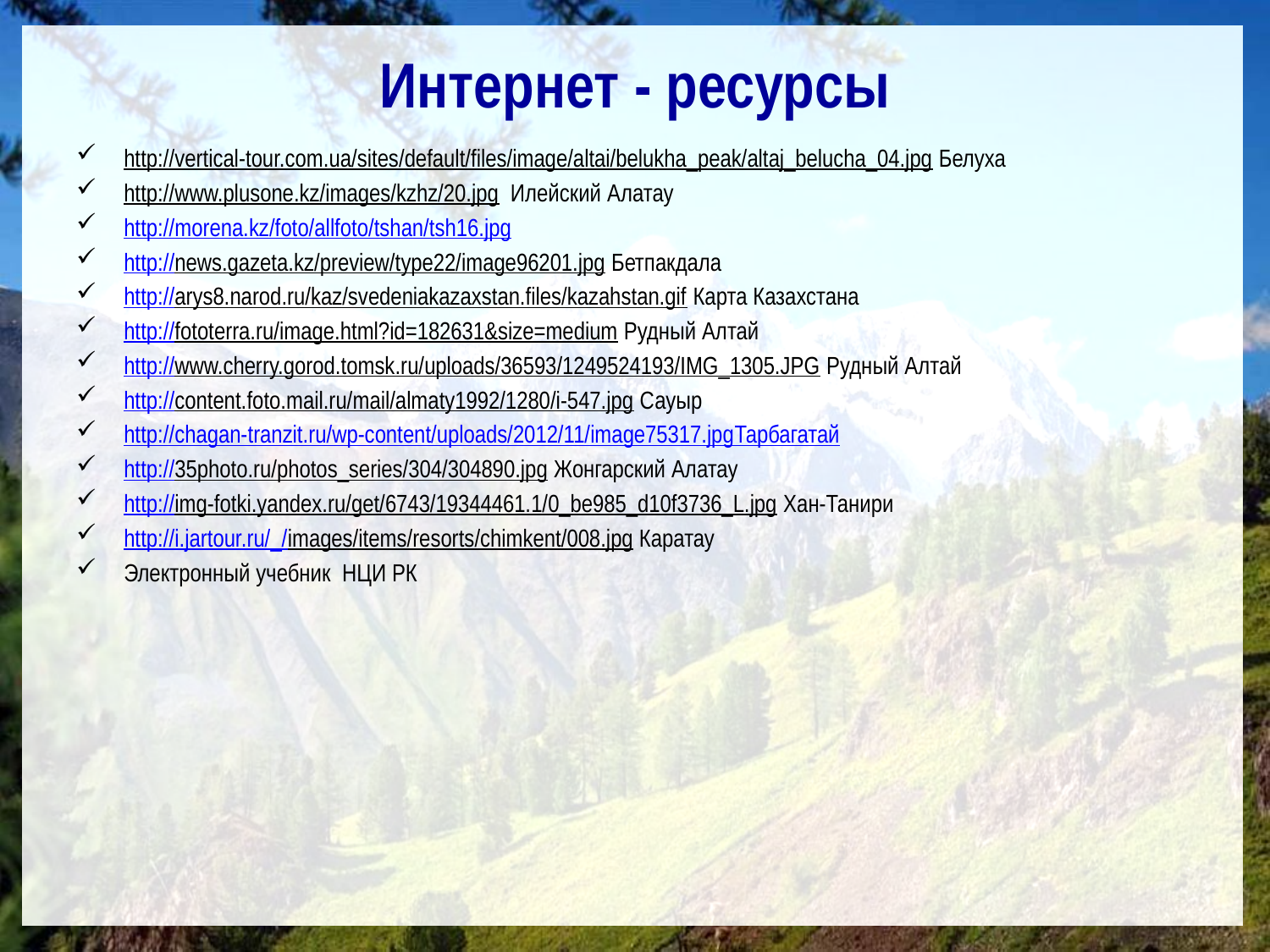

# Интернет - ресурсы
http://vertical-tour.com.ua/sites/default/files/image/altai/belukha_peak/altaj_belucha_04.jpg Белуха
http://www.plusone.kz/images/kzhz/20.jpg  Илейский Алатау
http://morena.kz/foto/allfoto/tshan/tsh16.jpg
http://news.gazeta.kz/preview/type22/image96201.jpg Бетпакдала
http://arys8.narod.ru/kaz/svedeniakazaxstan.files/kazahstan.gif Карта Казахстана
http://fototerra.ru/image.html?id=182631&size=medium Рудный Алтай
http://www.cherry.gorod.tomsk.ru/uploads/36593/1249524193/IMG_1305.JPG Рудный Алтай
http://content.foto.mail.ru/mail/almaty1992/1280/i-547.jpg Сауыр
http://chagan-tranzit.ru/wp-content/uploads/2012/11/image75317.jpgТарбагатай
http://35photo.ru/photos_series/304/304890.jpg Жонгарский Алатау
http://img-fotki.yandex.ru/get/6743/19344461.1/0_be985_d10f3736_L.jpg Хан-Танири
http://i.jartour.ru/_/images/items/resorts/chimkent/008.jpg Каратау
Электронный учебник  НЦИ РК